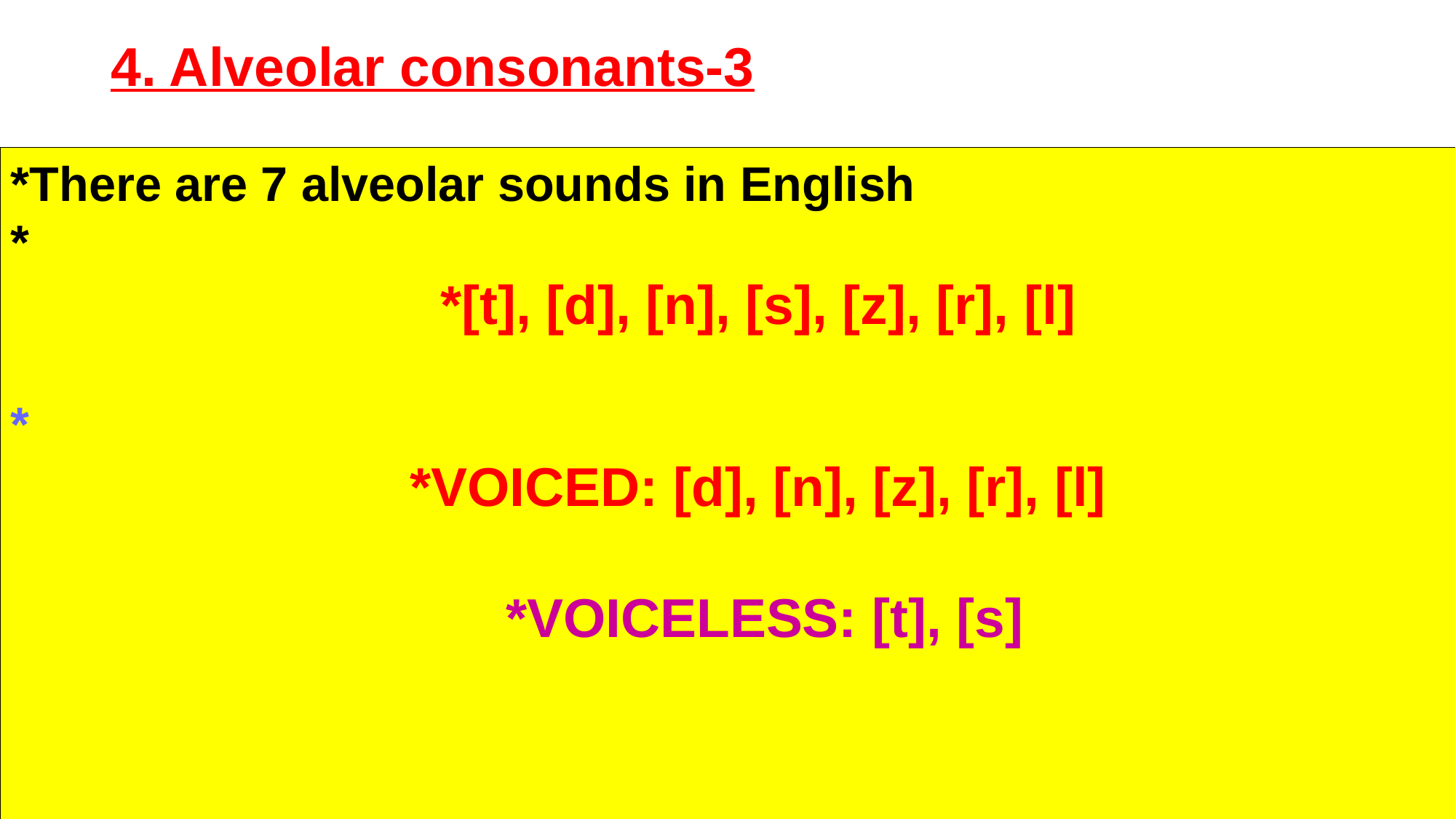

# 4. Alveolar consonants-3
*There are 7 alveolar sounds in English
*
*[t], [d], [n], [s], [z], [r], [l]

*
*VOICED: [d], [n], [z], [r], [l]

*VOICELESS: [t], [s]